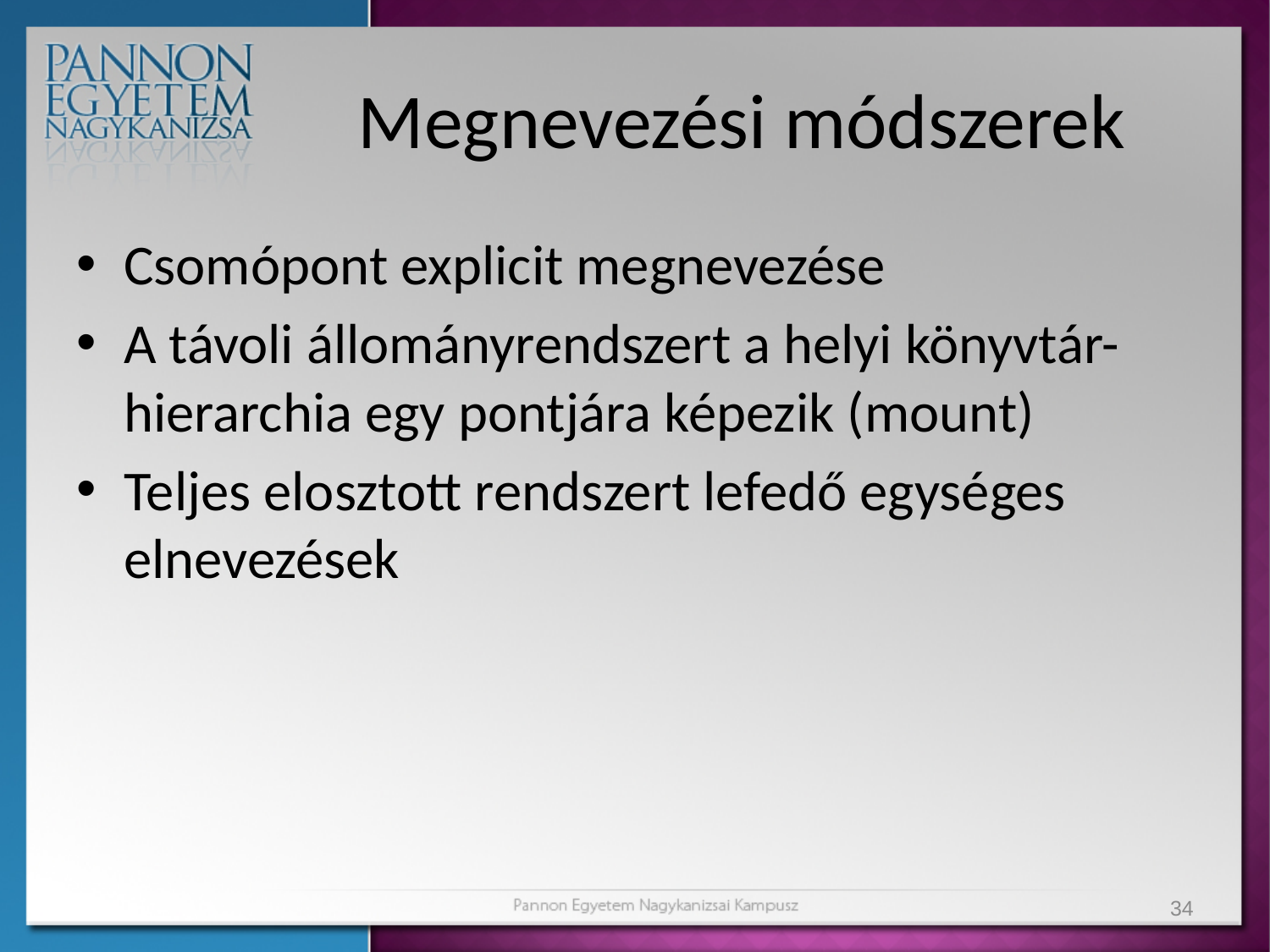

# Megnevezési módszerek
Csomópont explicit megnevezése
A távoli állományrendszert a helyi könyvtár-hierarchia egy pontjára képezik (mount)
Teljes elosztott rendszert lefedő egységes elnevezések
34